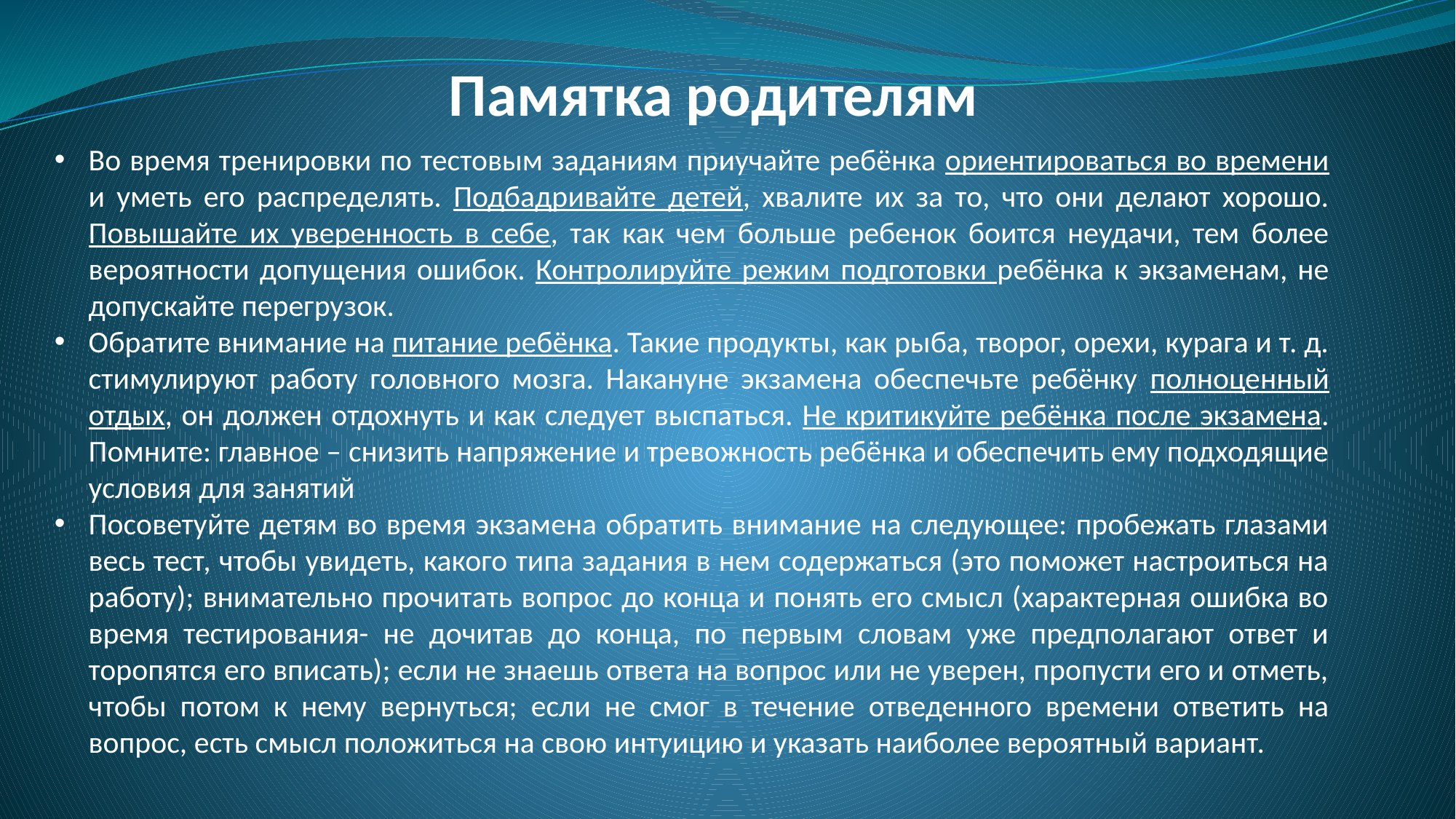

Памятка родителям
Во время тренировки по тестовым заданиям приучайте ребёнка ориентироваться во времени и уметь его распределять. Подбадривайте детей, хвалите их за то, что они делают хорошо. Повышайте их уверенность в себе, так как чем больше ребенок боится неудачи, тем более вероятности допущения ошибок. Контролируйте режим подготовки ребёнка к экзаменам, не допускайте перегрузок.
Обратите внимание на питание ребёнка. Такие продукты, как рыба, творог, орехи, курага и т. д. стимулируют работу головного мозга. Накануне экзамена обеспечьте ребёнку полноценный отдых, он должен отдохнуть и как следует выспаться. Не критикуйте ребёнка после экзамена. Помните: главное – снизить напряжение и тревожность ребёнка и обеспечить ему подходящие условия для занятий
Посоветуйте детям во время экзамена обратить внимание на следующее: пробежать глазами весь тест, чтобы увидеть, какого типа задания в нем содержаться (это поможет настроиться на работу); внимательно прочитать вопрос до конца и понять его смысл (характерная ошибка во время тестирования- не дочитав до конца, по первым словам уже предполагают ответ и торопятся его вписать); если не знаешь ответа на вопрос или не уверен, пропусти его и отметь, чтобы потом к нему вернуться; если не смог в течение отведенного времени ответить на вопрос, есть смысл положиться на свою интуицию и указать наиболее вероятный вариант.